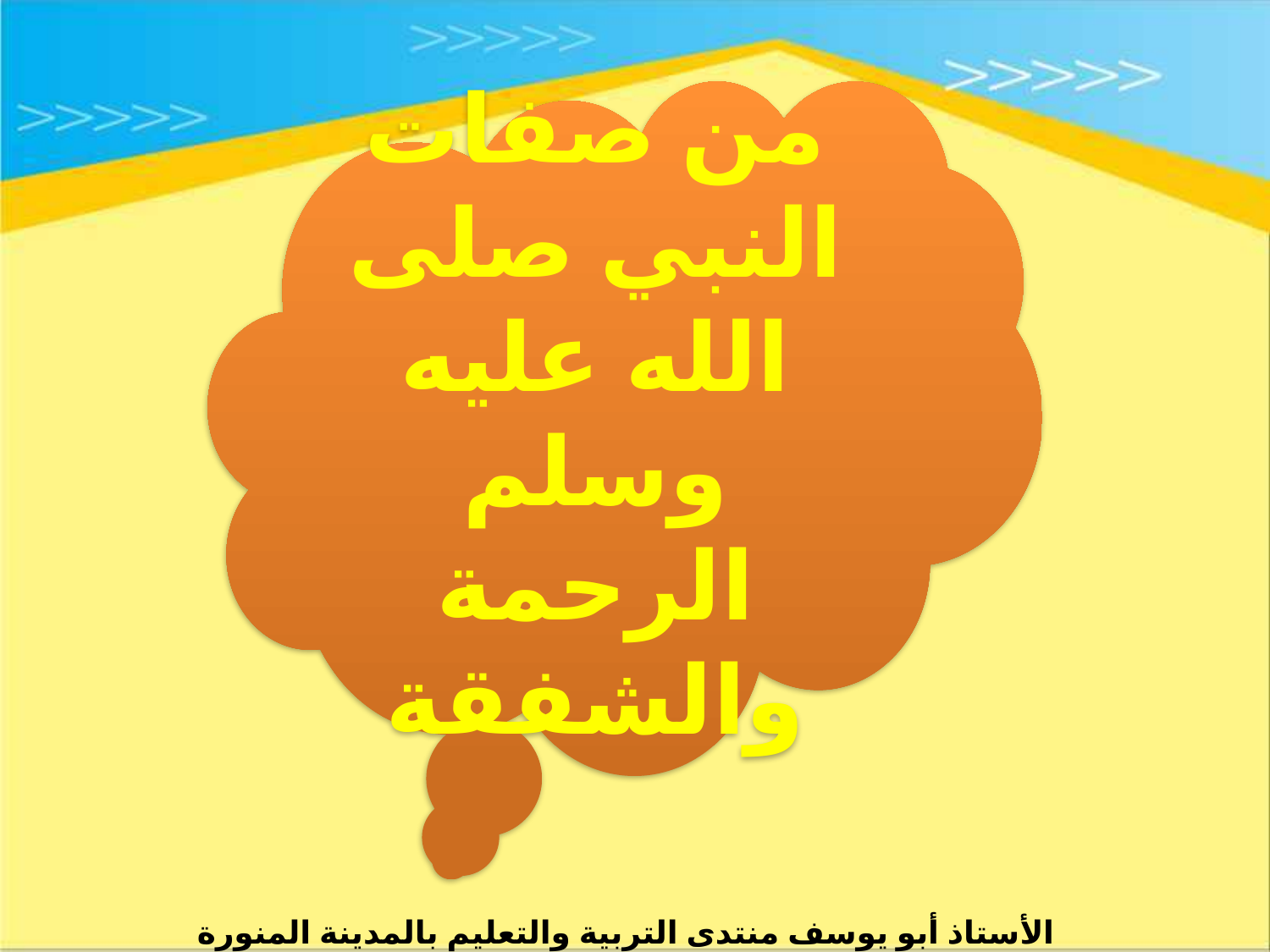

من صفات النبي صلى الله عليه وسلم الرحمة والشفقة
الأستاذ أبو يوسف منتدى التربية والتعليم بالمدينة المنورة